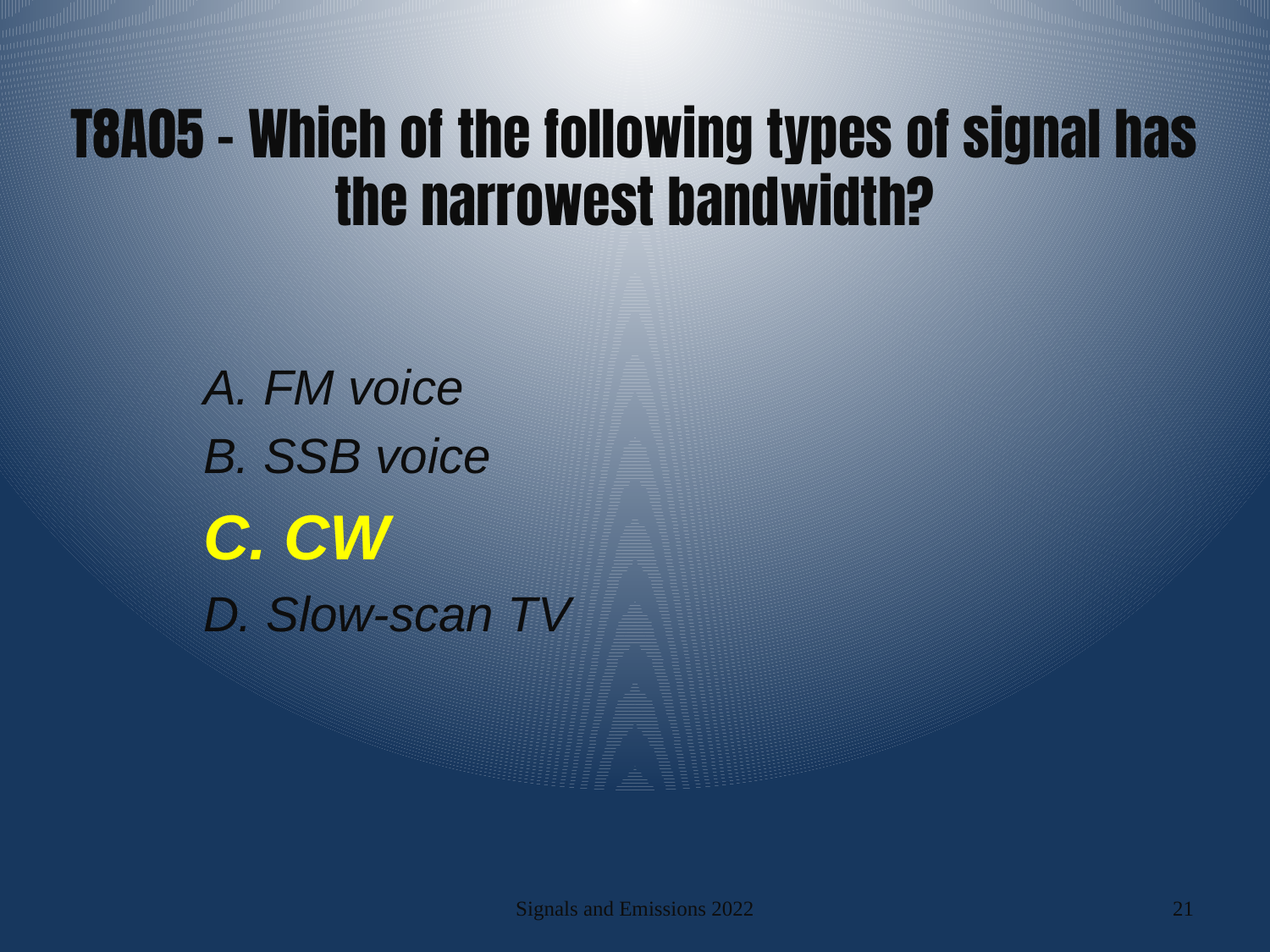

# T8A05 - Which of the following types of signal has the narrowest bandwidth?
A. FM voice
B. SSB voice
C. CW
D. Slow-scan TV
Signals and Emissions 2022
21